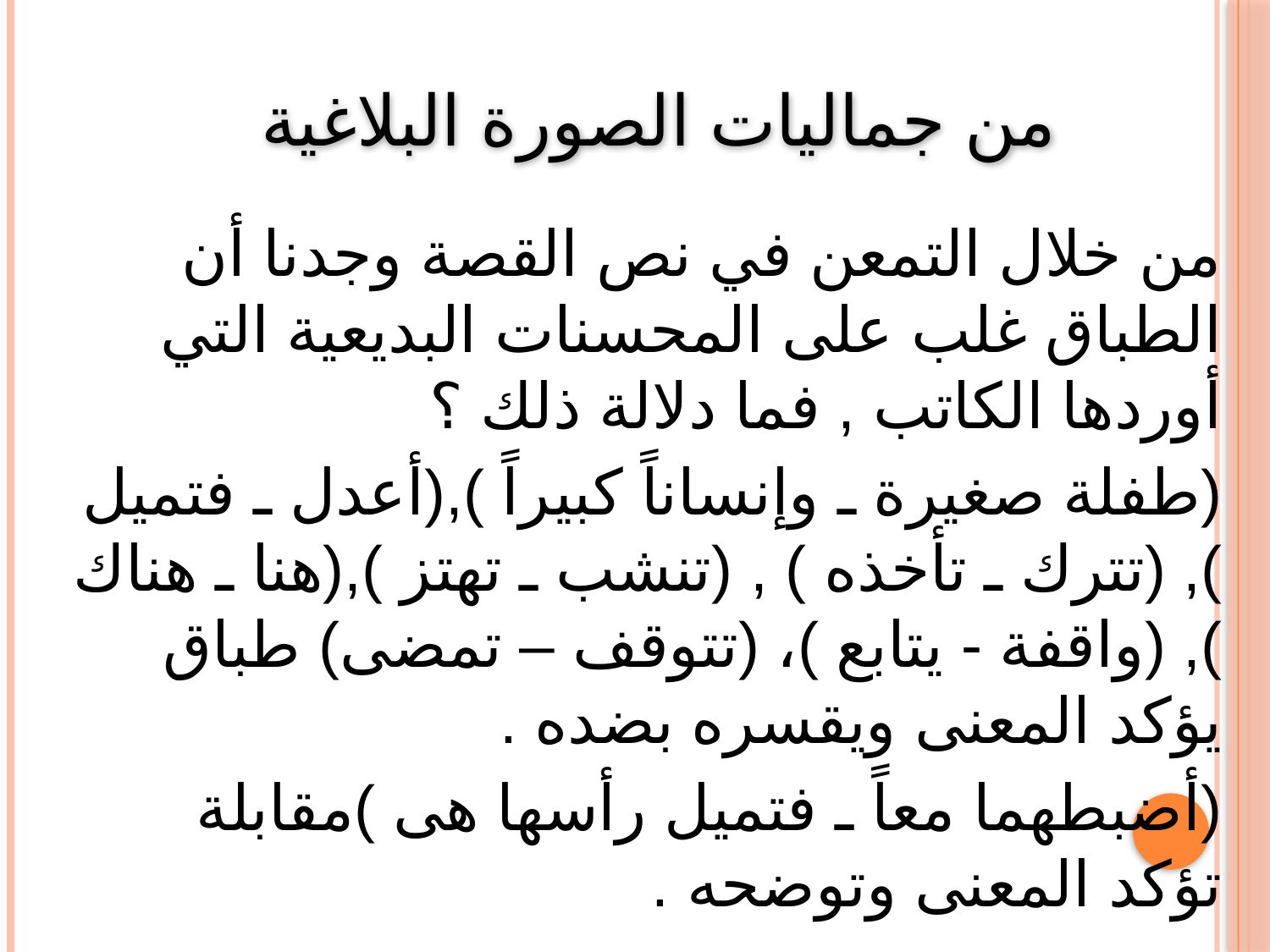

# من جماليات الصورة البلاغية
من خلال التمعن في نص القصة وجدنا أن الطباق غلب على المحسنات البديعية التي أوردها الكاتب , فما دلالة ذلك ؟
(طفلة صغيرة ـ وإنساناً كبيراً ),(أعدل ـ فتميل ), (تترك ـ تأخذه ) , (تنشب ـ تهتز ),(هنا ـ هناك ), (واقفة - يتابع )، (تتوقف – تمضى) طباق يؤكد المعنى ويقسره بضده .
(أضبطهما معاً ـ فتميل رأسها هى )مقابلة تؤكد المعنى وتوضحه .